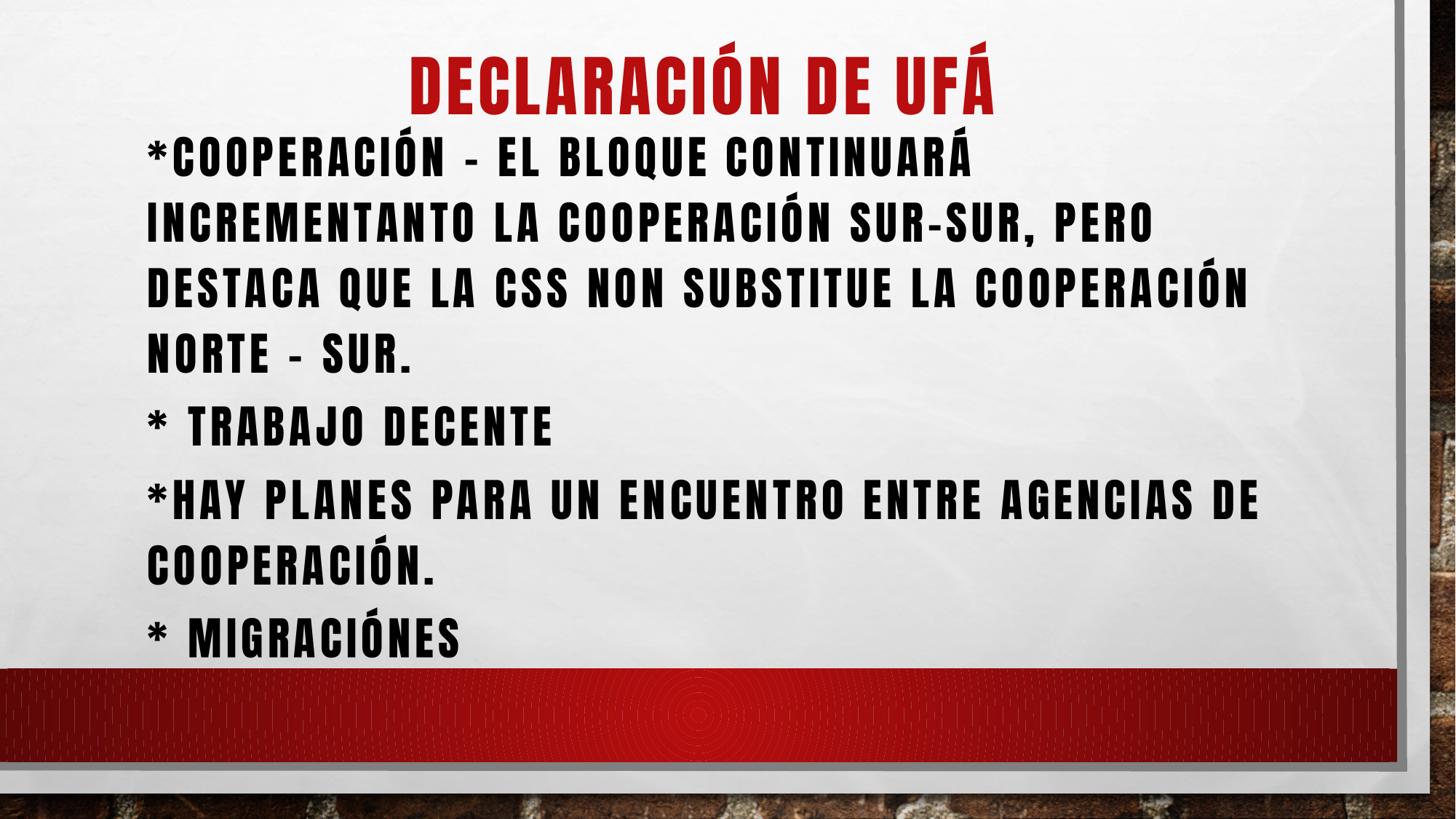

# Declaración de ufá

*Cooperación – el bloque continuará incrementanto la cooperación sur-sur, pero destaca que la css non substitue la cooperación norte – sur.
* Trabajo decente
*Hay planes para un encuentro entre agencias de cooperación.
* migraciónes